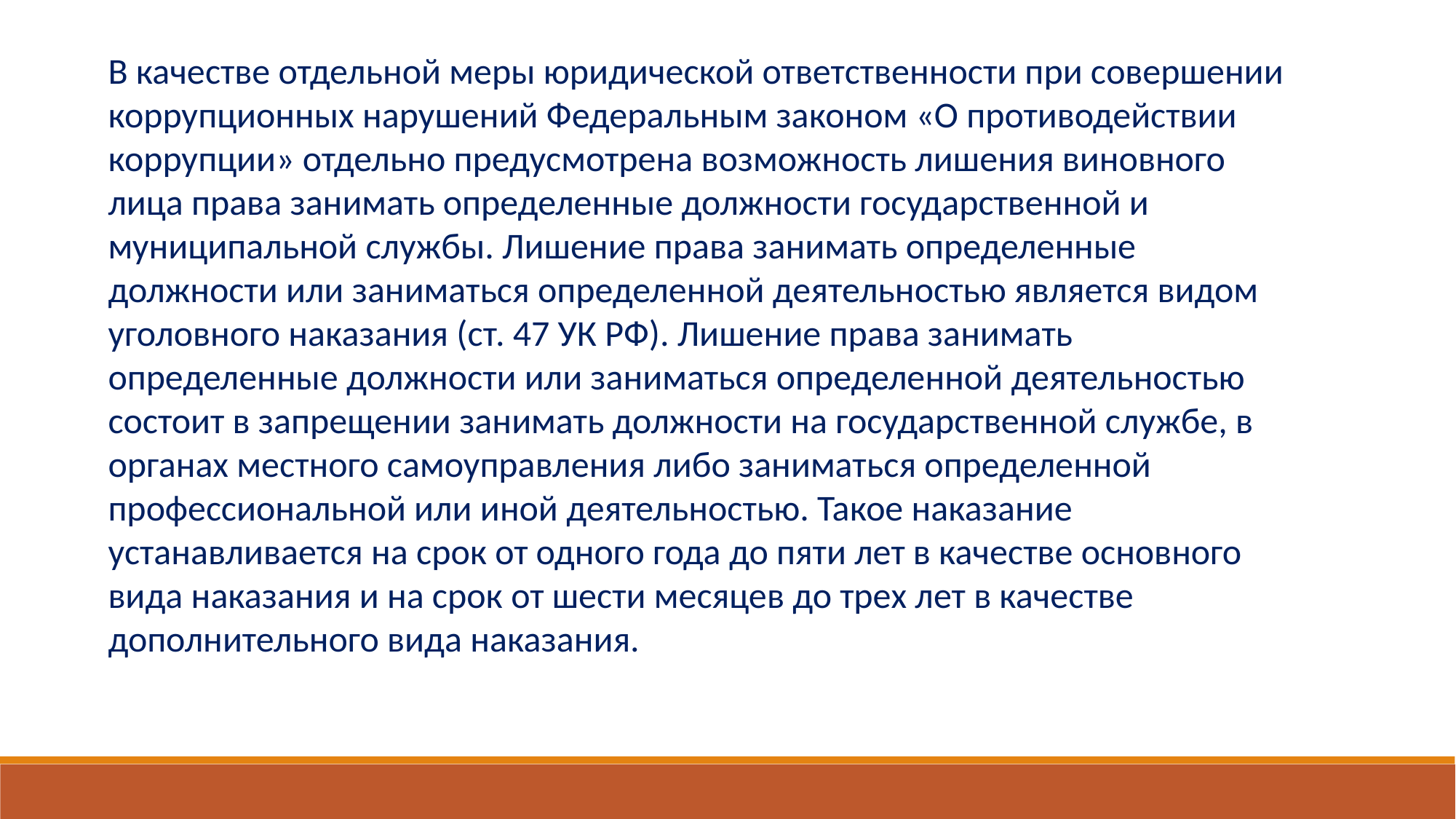

В качестве отдельной меры юридической ответственности при совершении коррупционных нарушений Федеральным законом «О противодействии коррупции» отдельно предусмотрена возможность лишения виновного лица права занимать определенные должности государственной и муниципальной службы. Лишение права занимать определенные должности или заниматься определенной деятельностью является видом уголовного наказания (ст. 47 УК РФ). Лишение права занимать определенные должности или заниматься определенной деятельностью состоит в запрещении занимать должности на государственной службе, в органах местного самоуправления либо заниматься определенной профессиональной или иной деятельностью. Такое наказание устанавливается на срок от одного года до пяти лет в качестве основного вида наказания и на срок от шести месяцев до трех лет в качестве дополнительного вида наказания.